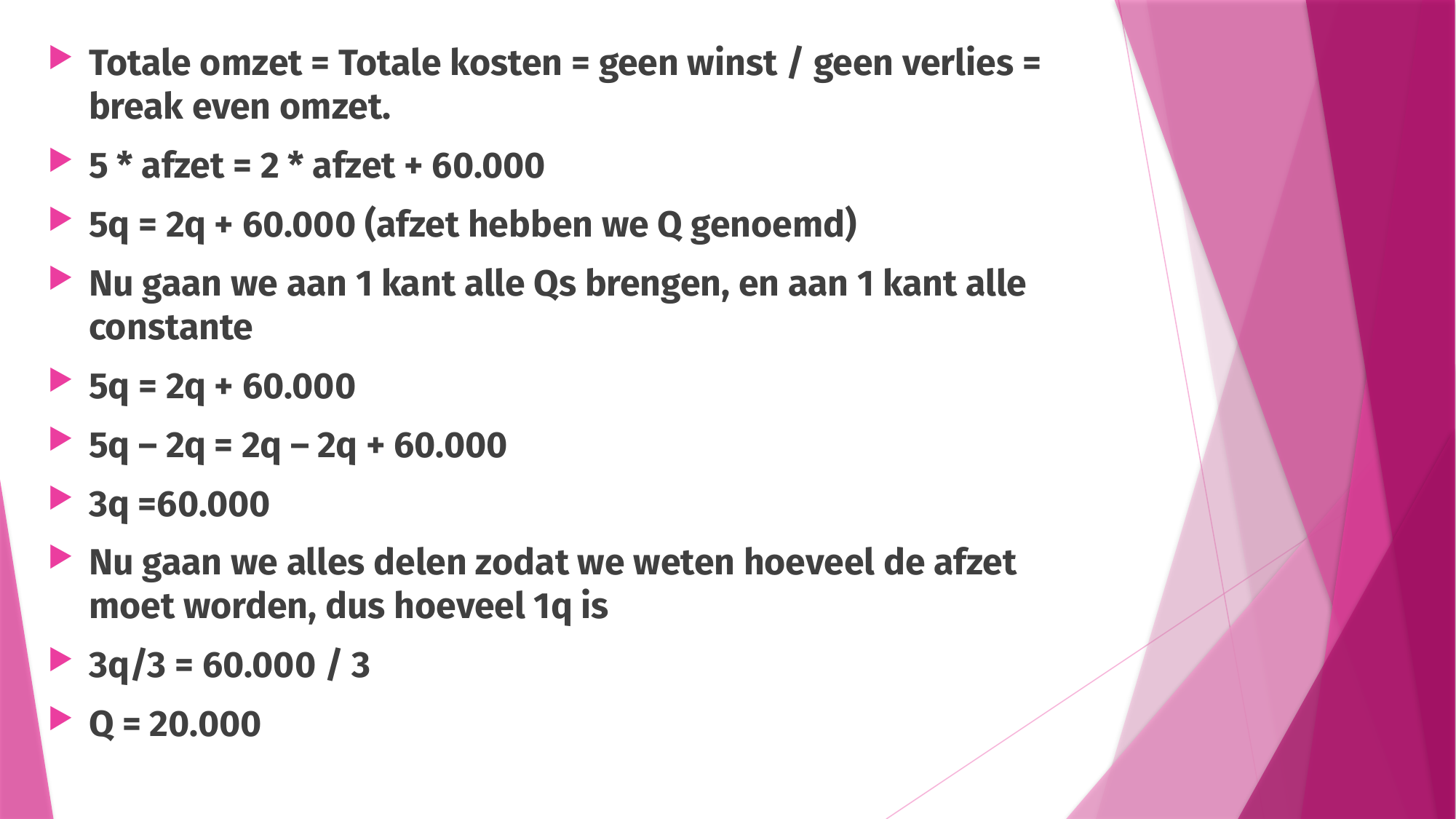

Totale omzet = Totale kosten = geen winst / geen verlies = break even omzet.
5 * afzet = 2 * afzet + 60.000
5q = 2q + 60.000 (afzet hebben we Q genoemd)
Nu gaan we aan 1 kant alle Qs brengen, en aan 1 kant alle constante
5q = 2q + 60.000
5q – 2q = 2q – 2q + 60.000
3q =60.000
Nu gaan we alles delen zodat we weten hoeveel de afzet moet worden, dus hoeveel 1q is
3q/3 = 60.000 / 3
Q = 20.000